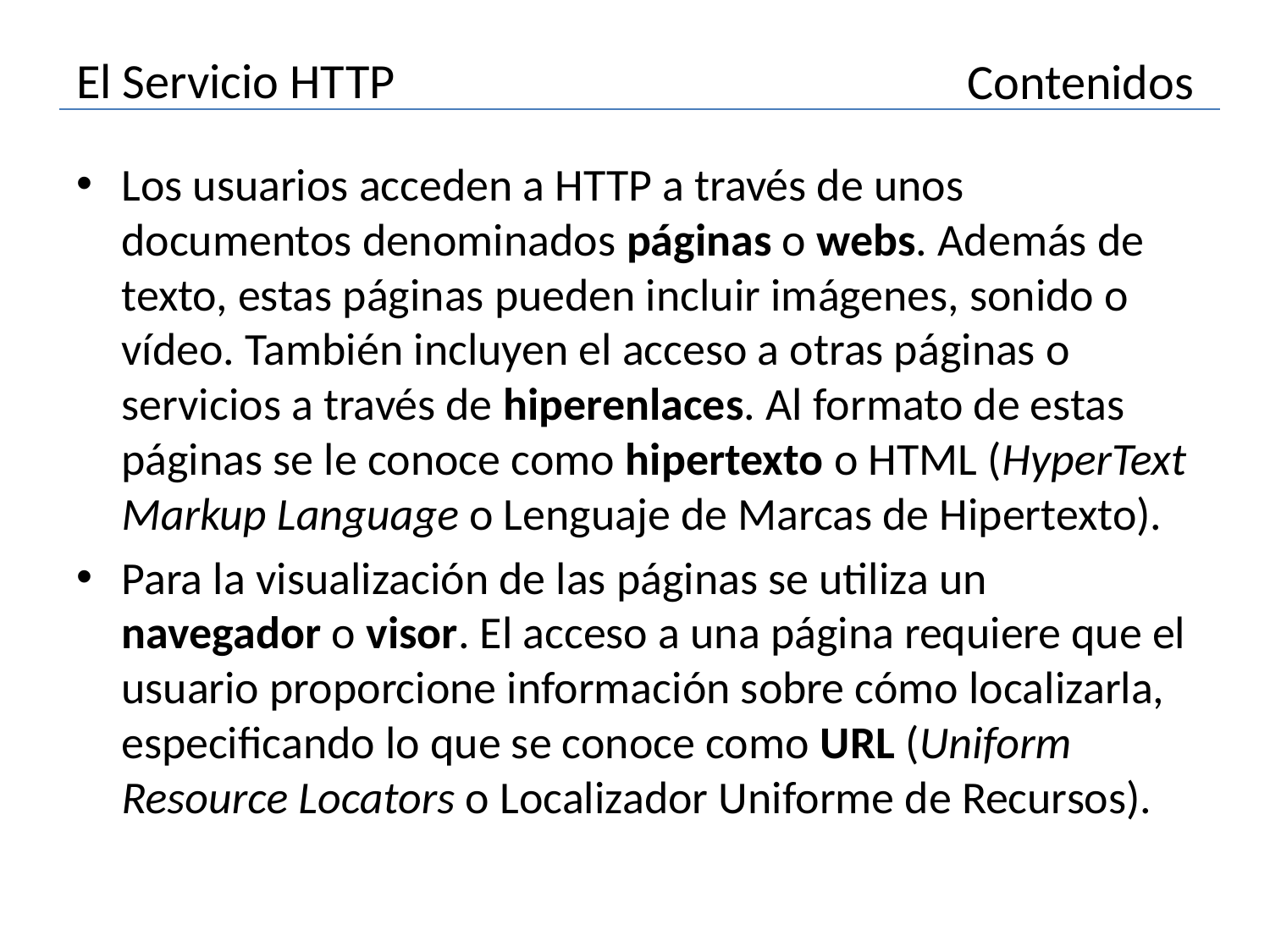

# El Servicio HTTP
Contenidos
Los usuarios acceden a HTTP a través de unos documentos denominados páginas o webs. Además de texto, estas páginas pueden incluir imágenes, sonido o vídeo. También incluyen el acceso a otras páginas o servicios a través de hiperenlaces. Al formato de estas páginas se le conoce como hipertexto o HTML (HyperText Markup Language o Lenguaje de Marcas de Hipertexto).
Para la visualización de las páginas se utiliza un navegador o visor. El acceso a una página requiere que el usuario proporcione información sobre cómo localizarla, especificando lo que se conoce como URL (Uniform Resource Locators o Localizador Uniforme de Recursos).